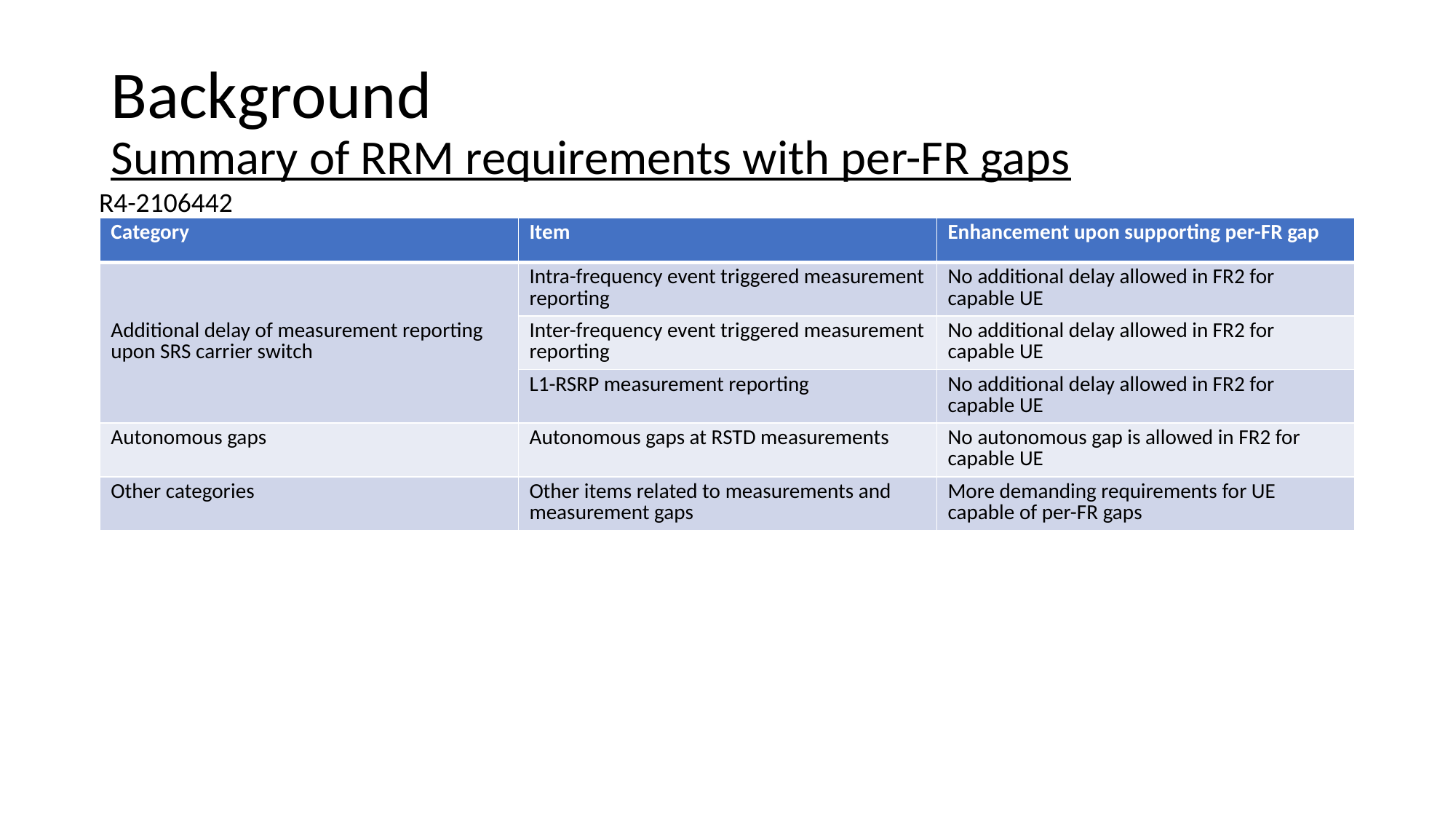

# Background Summary of RRM requirements with per-FR gaps
R4-2106442
| Category | Item | Enhancement upon supporting per-FR gap |
| --- | --- | --- |
| Additional delay of measurement reporting upon SRS carrier switch | Intra-frequency event triggered measurement reporting | No additional delay allowed in FR2 for capable UE |
|  | Inter-frequency event triggered measurement reporting | No additional delay allowed in FR2 for capable UE |
|  | L1-RSRP measurement reporting | No additional delay allowed in FR2 for capable UE |
| Autonomous gaps | Autonomous gaps at RSTD measurements | No autonomous gap is allowed in FR2 for capable UE |
| Other categories | Other items related to measurements and measurement gaps | More demanding requirements for UE capable of per-FR gaps |